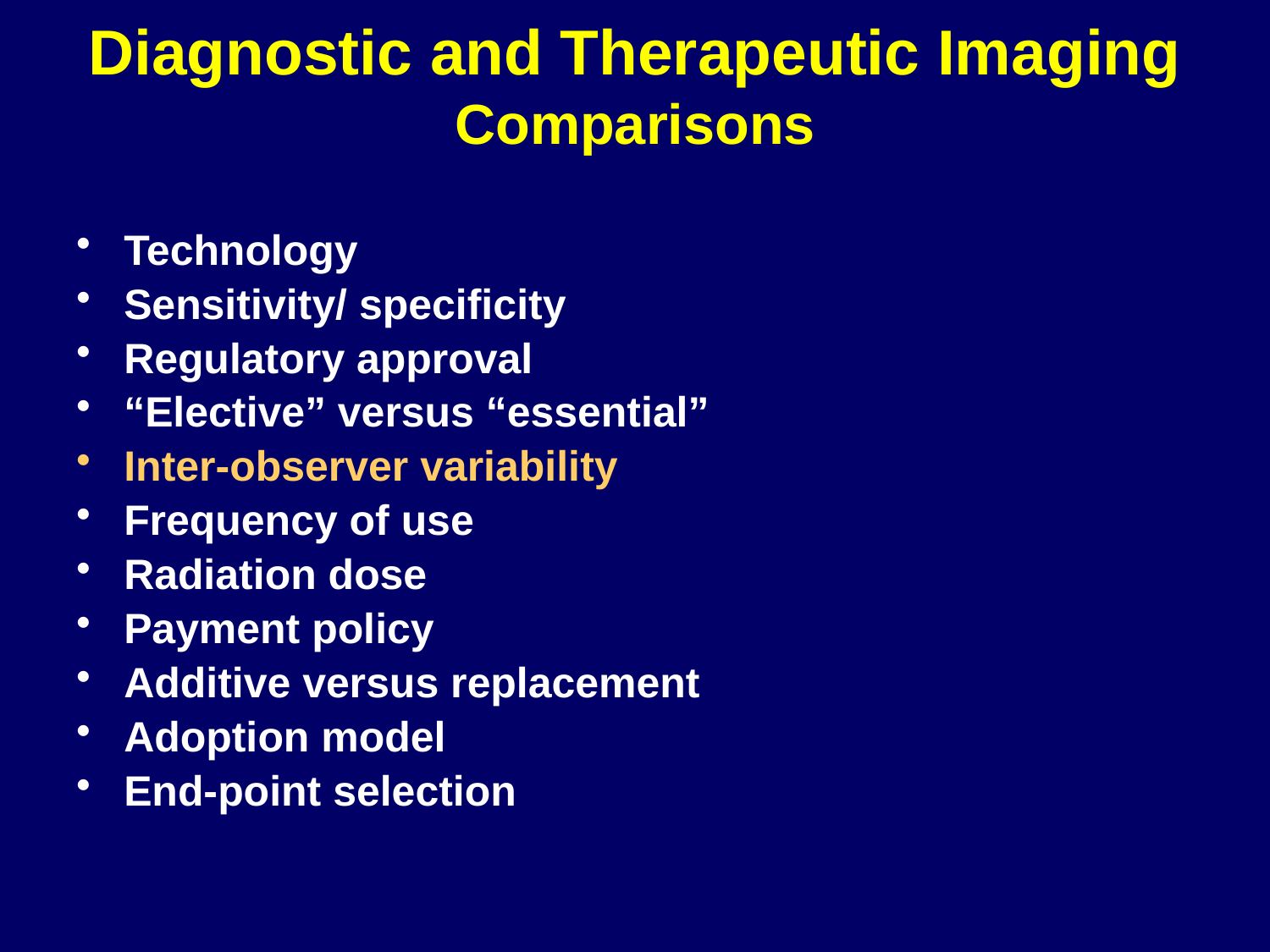

# Diagnostic and Therapeutic Imaging Comparisons
Technology
Sensitivity/ specificity
Regulatory approval
“Elective” versus “essential”
Inter-observer variability
Frequency of use
Radiation dose
Payment policy
Additive versus replacement
Adoption model
End-point selection